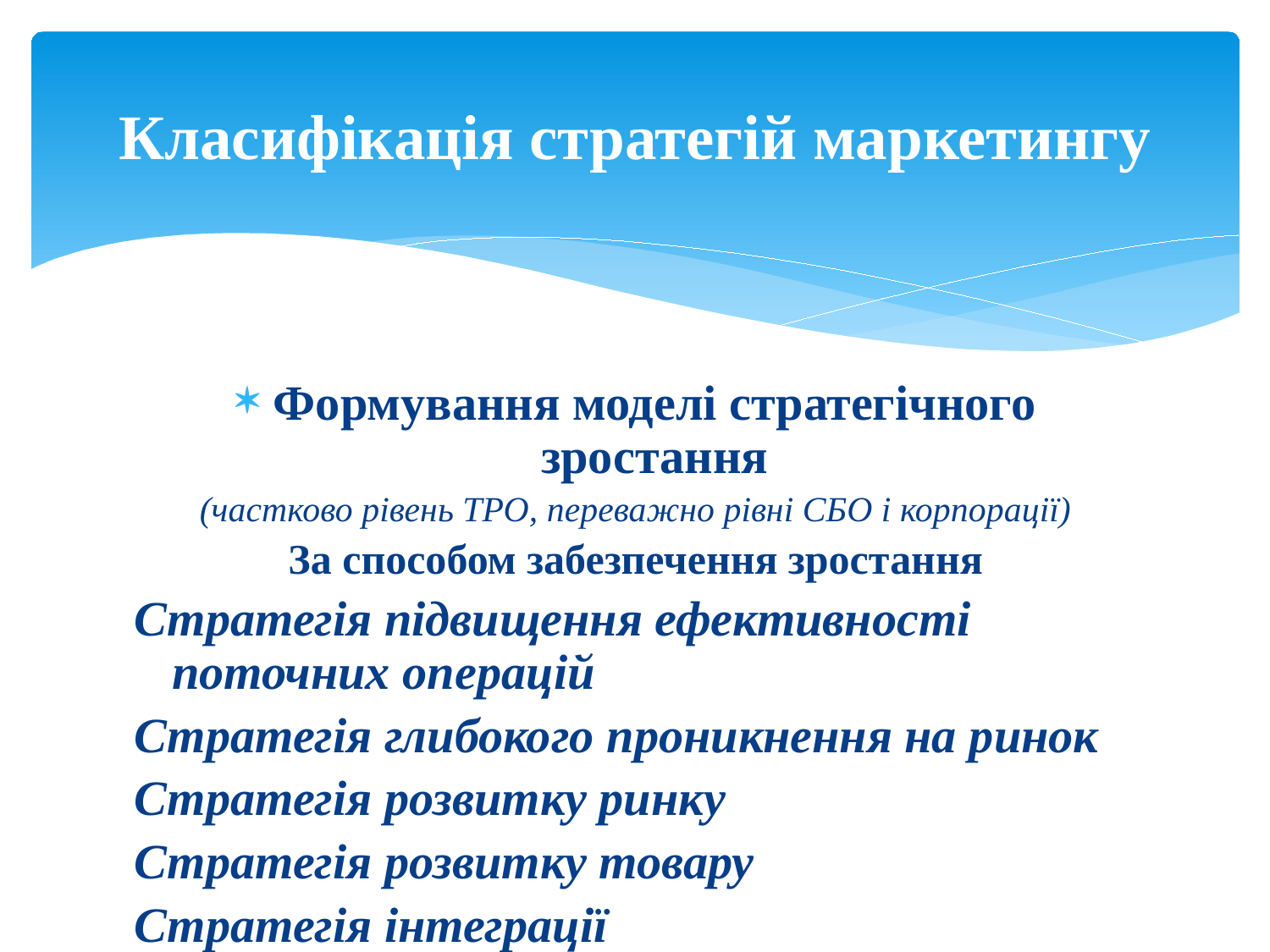

# Класифікація стратегій маркетингу
Формування моделі стратегічного зростання
(частково рівень ТРО, переважно рівні СБО і корпорації)
За способом забезпечення зростання
Стратегія підвищення ефективності поточних операцій
Стратегія глибокого проникнення на ринок
Стратегія розвитку ринку
Стратегія розвитку товару
Стратегія інтеграції
Стратегія диверсифікації